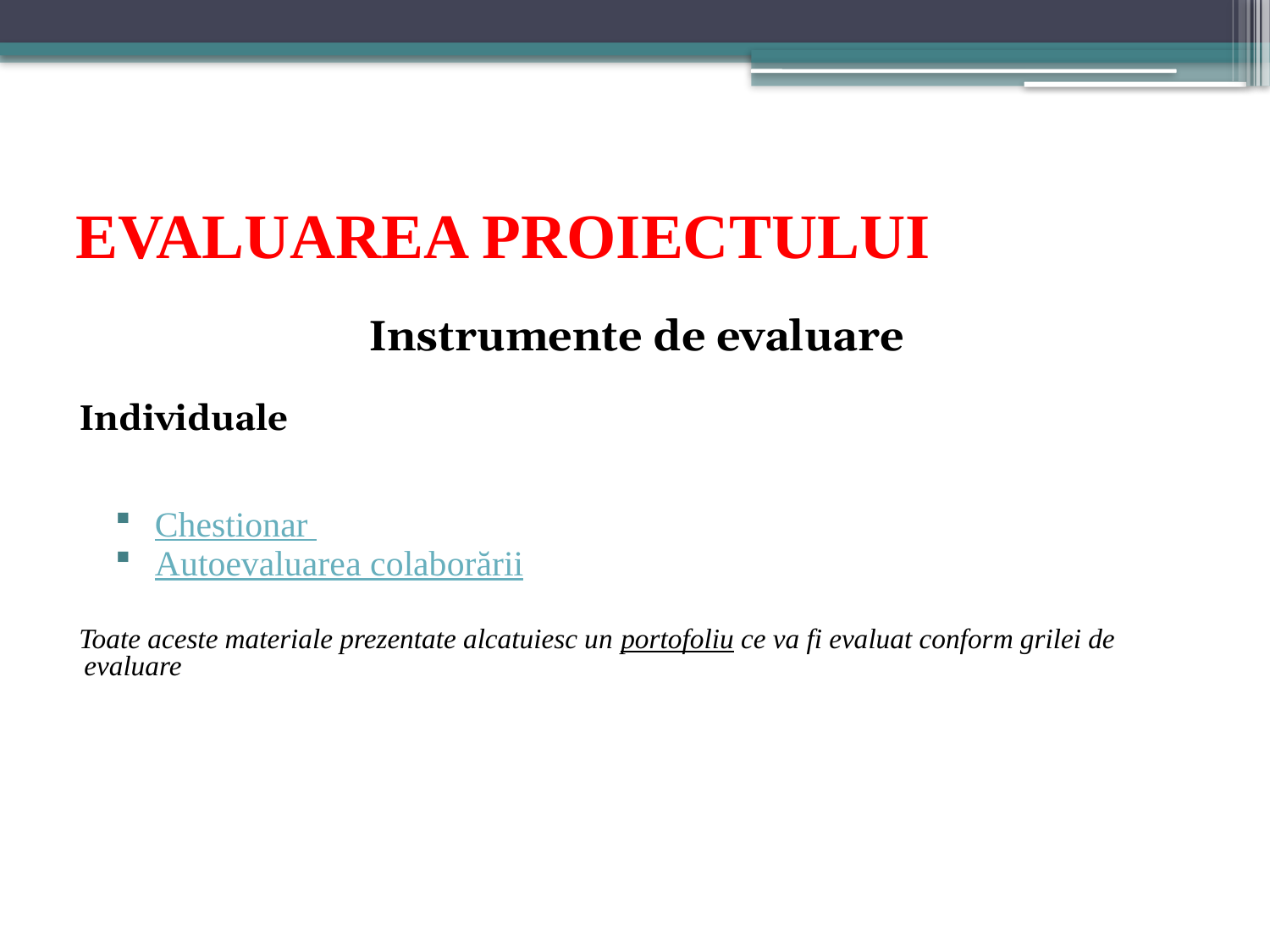

# EVALUAREA PROIECTULUI
Instrumente de evaluare

Individuale

Chestionar
Autoevaluarea colaborării

Toate aceste materiale prezentate alcatuiesc un portofoliu ce va fi evaluat conform grilei de evaluare